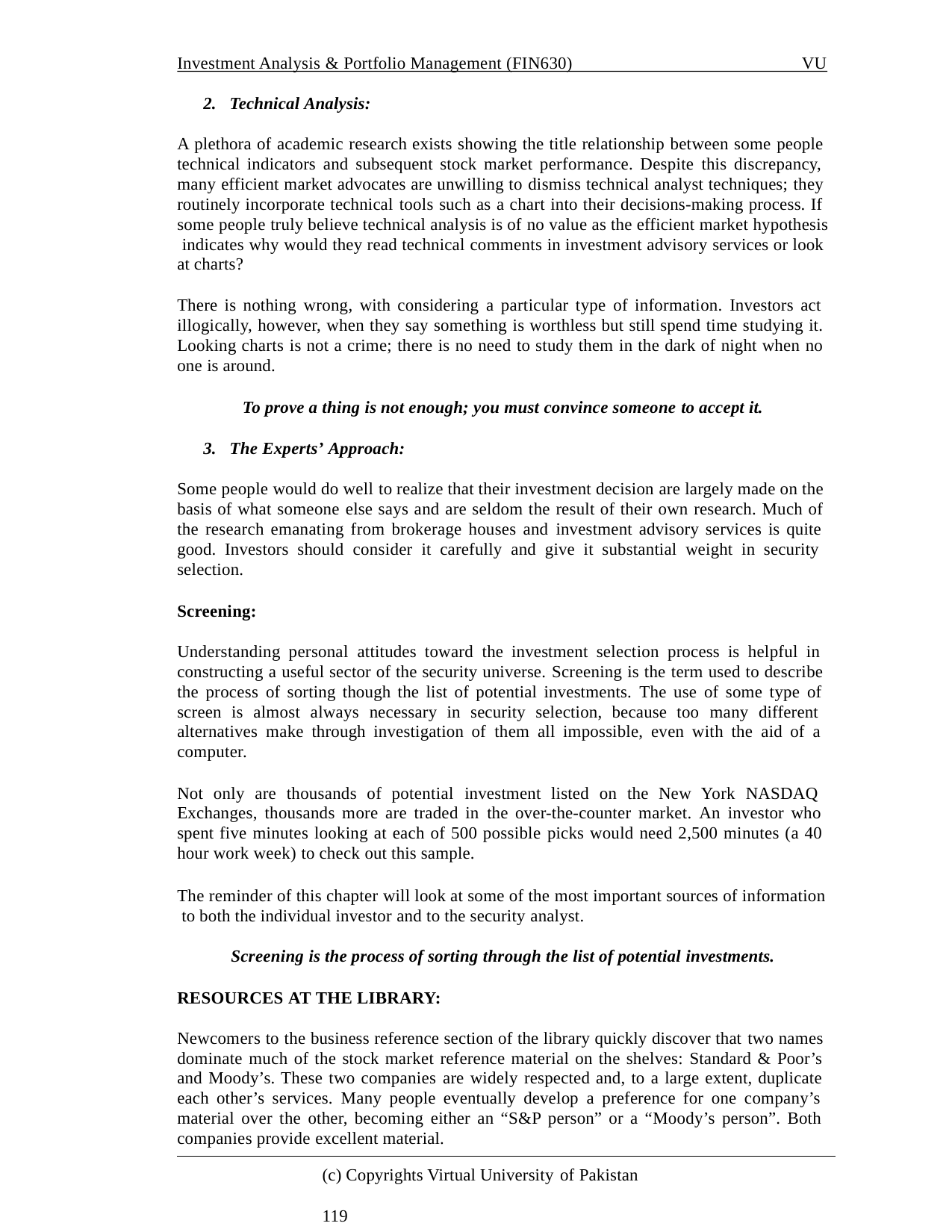

Investment Analysis & Portfolio Management (FIN630)
VU

Technical Analysis:

A plethora of academic research exists showing the title relationship between some people  technical indicators and subsequent stock market performance. Despite this discrepancy,  many efficient market advocates are unwilling to dismiss technical analyst techniques; they  routinely incorporate technical tools such as a chart into their decisions-making process. If  some people truly believe technical analysis is of no value as the efficient market hypothesis  indicates why would they read technical comments in investment advisory services or look  at charts?

There is nothing wrong, with considering a particular type of information. Investors act  illogically, however, when they say something is worthless but still spend time studying it.  Looking charts is not a crime; there is no need to study them in the dark of night when no  one is around.

To prove a thing is not enough; you must convince someone to accept it.

The Experts’ Approach:

Some people would do well to realize that their investment decision are largely made on the  basis of what someone else says and are seldom the result of their own research. Much of  the research emanating from brokerage houses and investment advisory services is quite  good. Investors should consider it carefully and give it substantial weight in security  selection.

Screening:

Understanding personal attitudes toward the investment selection process is helpful in  constructing a useful sector of the security universe. Screening is the term used to describe  the process of sorting though the list of potential investments. The use of some type of  screen is almost always necessary in security selection, because too many different  alternatives make through investigation of them all impossible, even with the aid of a  computer.

Not only are thousands of potential investment listed on the New York NASDAQ  Exchanges, thousands more are traded in the over-the-counter market. An investor who  spent five minutes looking at each of 500 possible picks would need 2,500 minutes (a 40  hour work week) to check out this sample.

The reminder of this chapter will look at some of the most important sources of information  to both the individual investor and to the security analyst.

Screening is the process of sorting through the list of potential investments.

RESOURCES AT THE LIBRARY:

Newcomers to the business reference section of the library quickly discover that two names  dominate much of the stock market reference material on the shelves: Standard & Poor’s  and Moody’s. These two companies are widely respected and, to a large extent, duplicate  each other’s services. Many people eventually develop a preference for one company’s  material over the other, becoming either an “S&P person” or a “Moody’s person”. Both  companies provide excellent material.
(c) Copyrights Virtual University of Pakistan	119